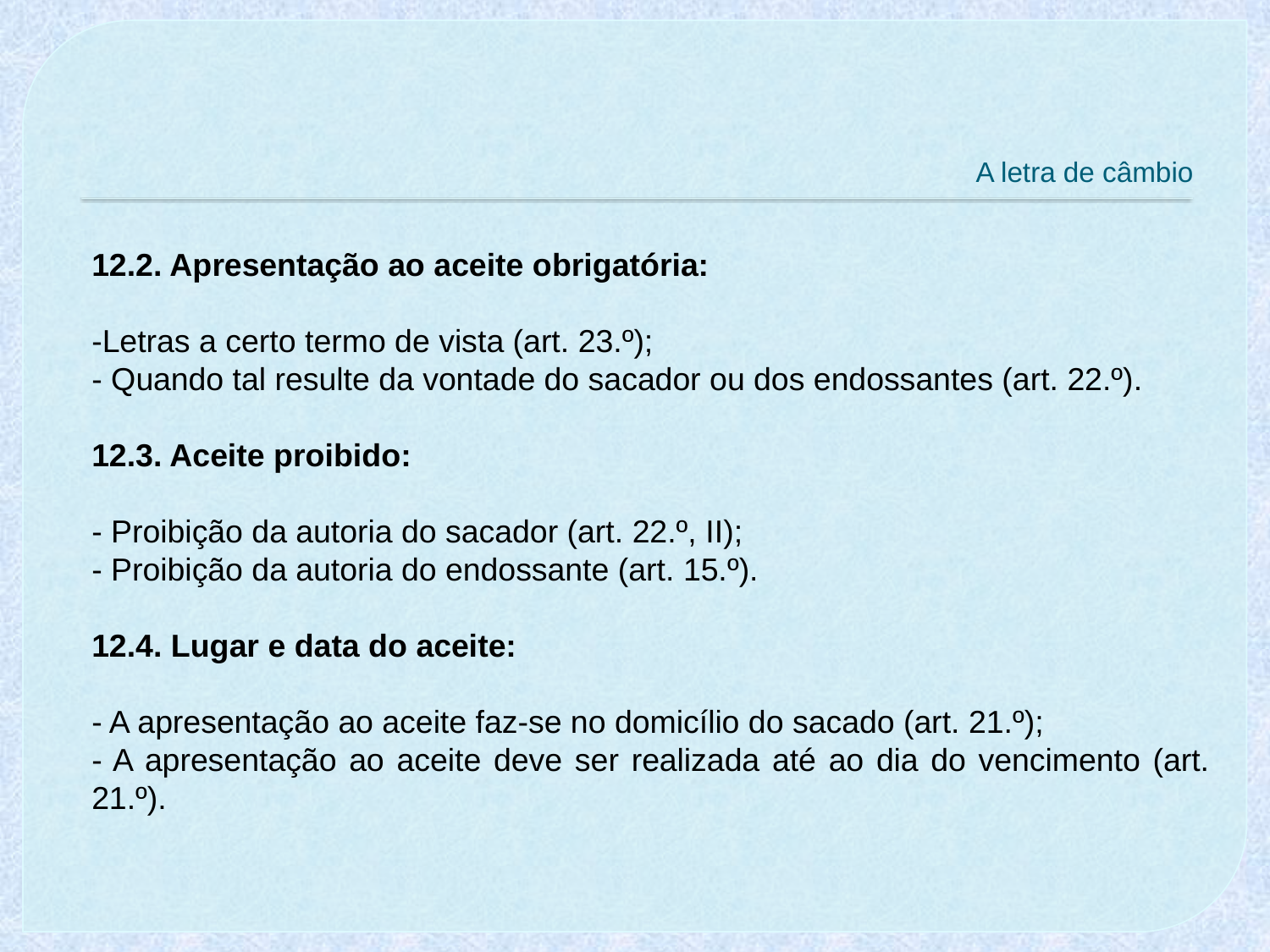

# A letra de câmbio
12.2. Apresentação ao aceite obrigatória:

-Letras a certo termo de vista (art. 23.º);
- Quando tal resulte da vontade do sacador ou dos endossantes (art. 22.º).

12.3. Aceite proibido:

- Proibição da autoria do sacador (art. 22.º, II);
- Proibição da autoria do endossante (art. 15.º).

12.4. Lugar e data do aceite:

- A apresentação ao aceite faz-se no domicílio do sacado (art. 21.º);
- A apresentação ao aceite deve ser realizada até ao dia do vencimento (art. 21.º).